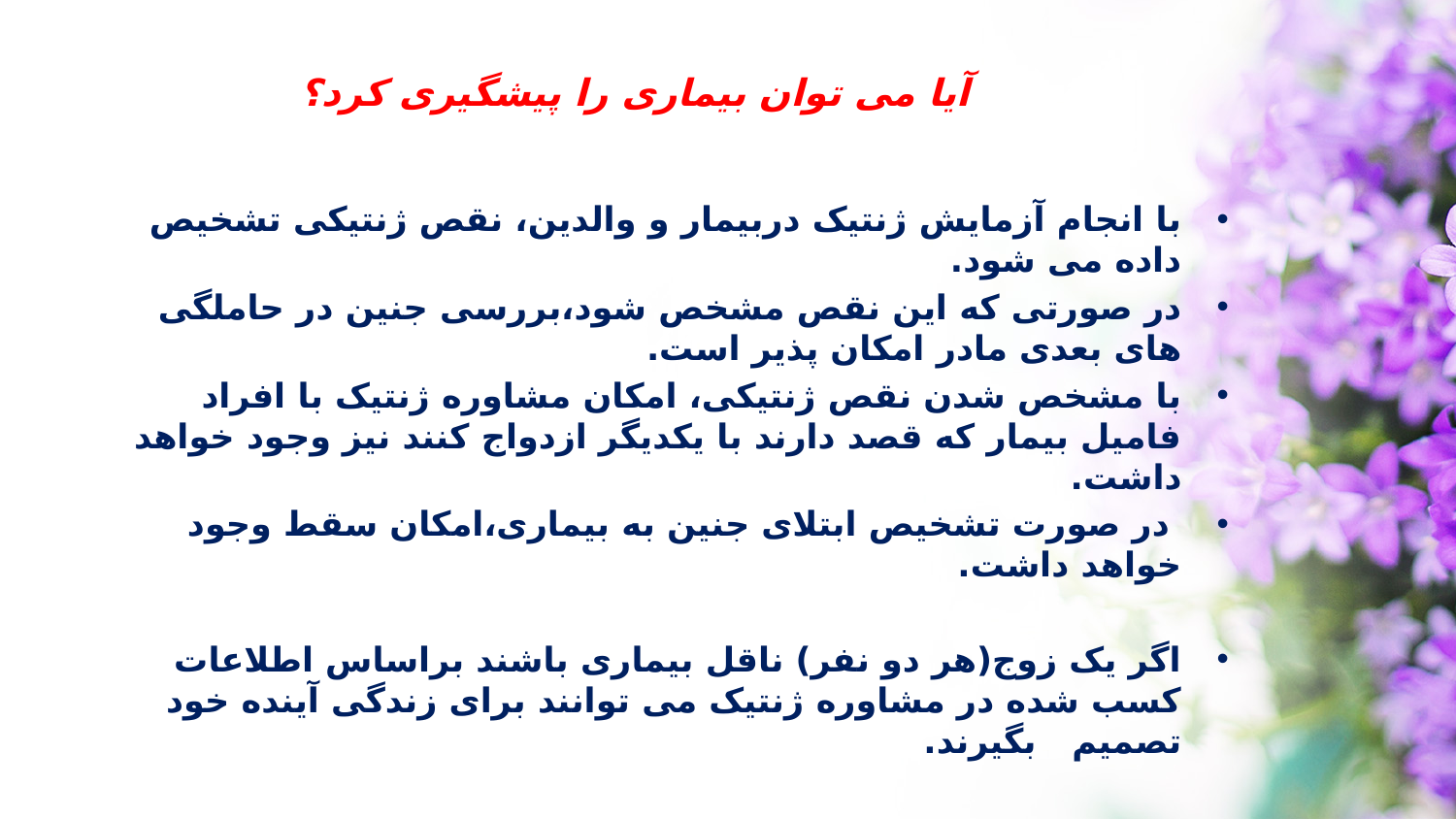

آیا می توان بیماری را پیشگیری کرد؟
با انجام آزمایش ژنتیک دربیمار و والدین، نقص ژنتیکی تشخیص داده می شود.
در صورتی که این نقص مشخص شود،بررسی جنین در حاملگی های بعدی مادر امکان پذیر است.
با مشخص شدن نقص ژنتیکی، امکان مشاوره ژنتیک با افراد فامیل بیمار که قصد دارند با یکدیگر ازدواج کنند نیز وجود خواهد داشت.
 در صورت تشخیص ابتلای جنین به بیماری،امکان سقط وجود خواهد داشت.

اگر یک زوج(هر دو نفر) ناقل بیماری باشند براساس اطلاعات کسب شده در مشاوره ژنتیک می توانند برای زندگی آینده خود تصمیم   بگیرند.